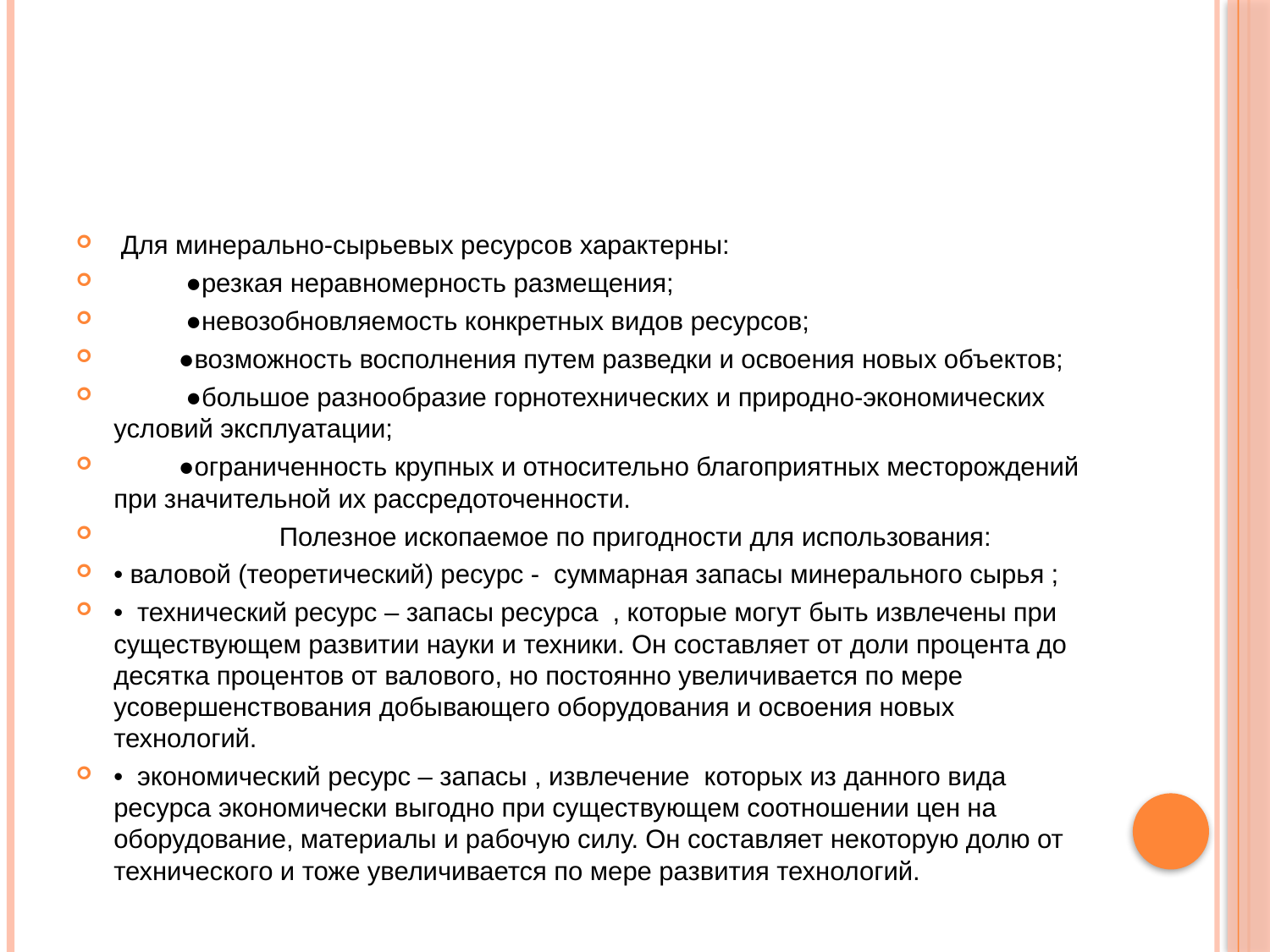

#
 Для минерально-сырьевых ресурсов характерны:
          ●резкая неравномерность размещения;
          ●невозобновляемость конкретных видов ресурсов;
         ●возможность восполнения путем разведки и освоения новых объектов;
          ●большое разнообразие горнотехнических и природно-экономических условий эксплуатации;
         ●ограниченность крупных и относительно благоприятных месторождений при значительной их рассредоточенности.
                       Полезное ископаемое по пригодности для использования:
• валовой (теоретический) ресурс -  суммарная запасы минерального сырья ;
•  технический ресурс – запасы ресурса  , которые могут быть извлечены при существующем развитии науки и техники. Он составляет от доли процента до десятка процентов от валового, но постоянно увеличивается по мере усовершенствования добывающего оборудования и освоения новых технологий.
•  экономический ресурс – запасы , извлечение  которых из данного вида ресурса экономически выгодно при существующем соотношении цен на оборудование, материалы и рабочую силу. Он составляет некоторую долю от технического и тоже увеличивается по мере развития технологий.